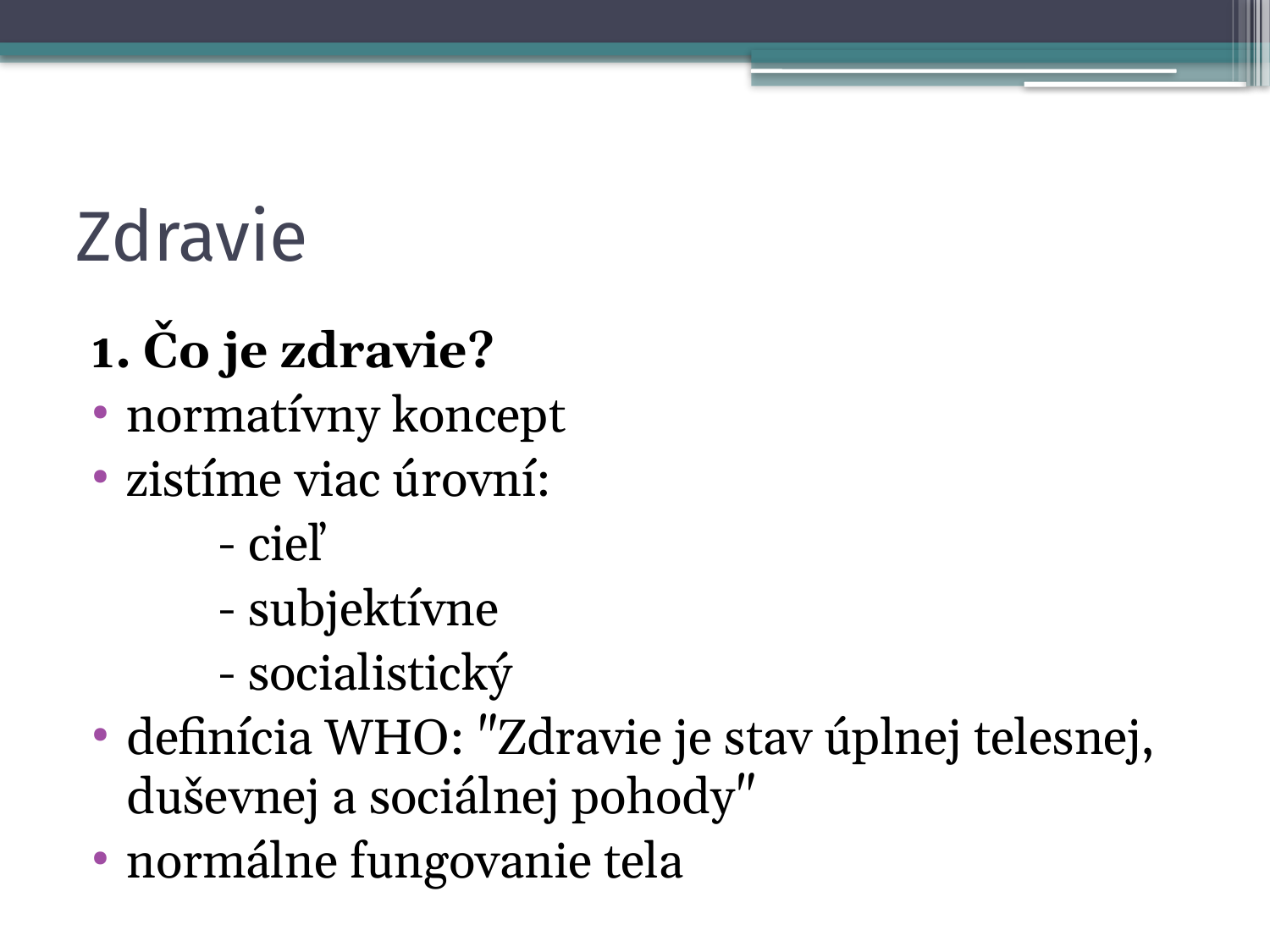

# Zdravie
1. Čo je zdravie?
normatívny koncept
zistíme viac úrovní:
	- cieľ
	- subjektívne
	- socialistický
definícia WHO: "Zdravie je stav úplnej telesnej, duševnej a sociálnej pohody"
normálne fungovanie tela